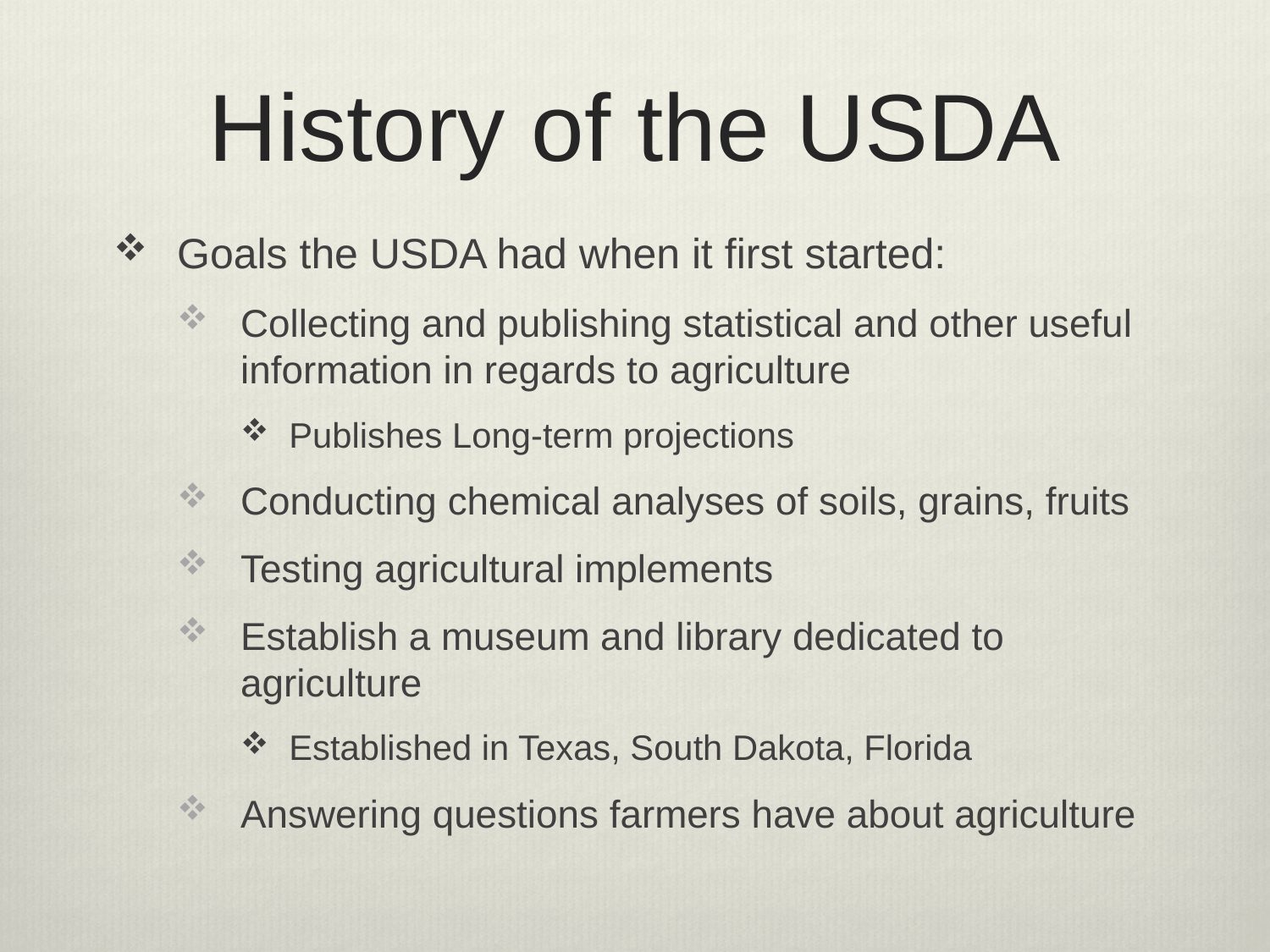

# History of the USDA
Goals the USDA had when it first started:
Collecting and publishing statistical and other useful information in regards to agriculture
Publishes Long-term projections
Conducting chemical analyses of soils, grains, fruits
Testing agricultural implements
Establish a museum and library dedicated to agriculture
Established in Texas, South Dakota, Florida
Answering questions farmers have about agriculture